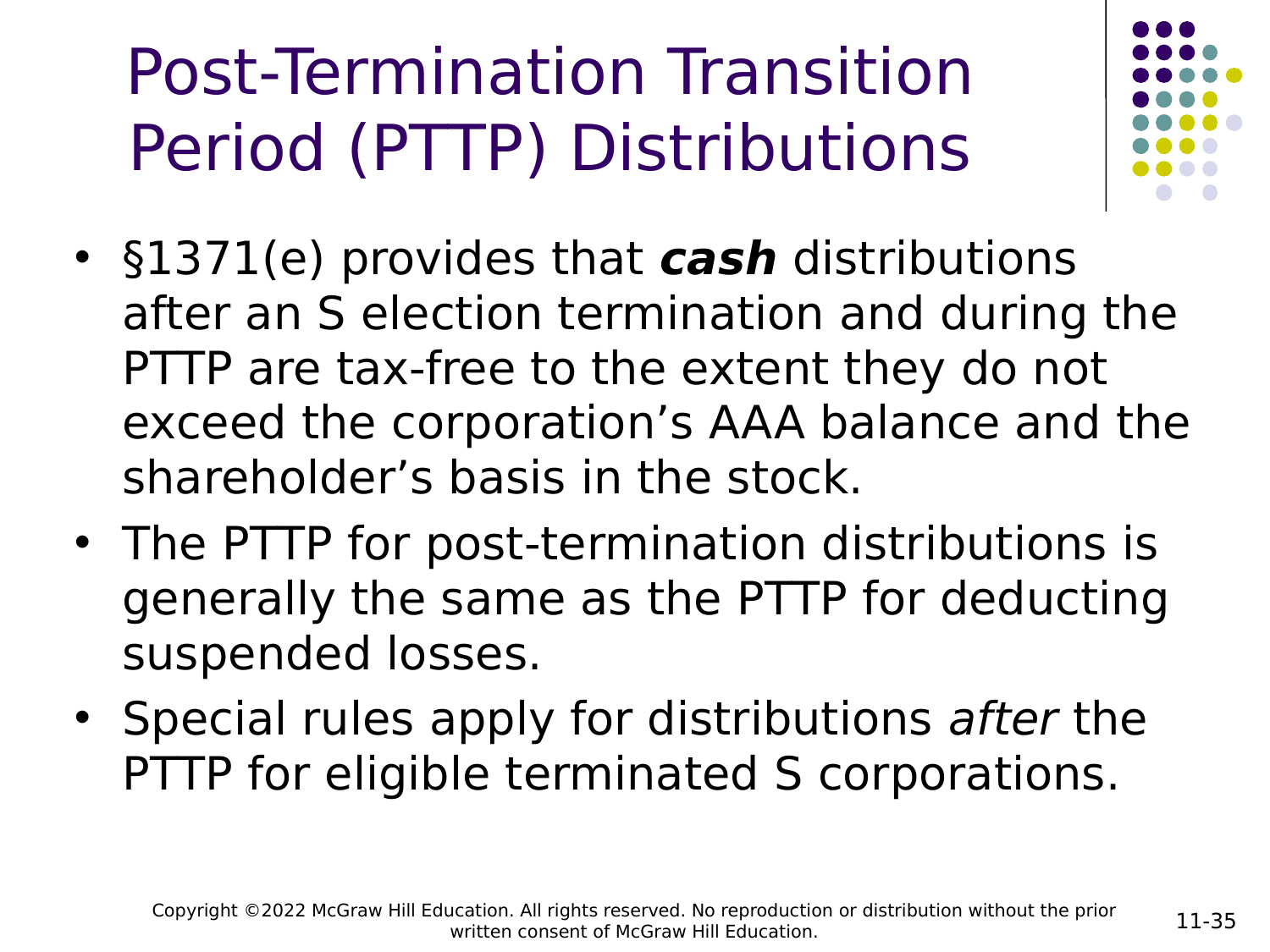

# Post-Termination Transition Period (PTTP) Distributions
§1371(e) provides that cash distributions after an S election termination and during the PTTP are tax-free to the extent they do not exceed the corporation’s AAA balance and the shareholder’s basis in the stock.
The PTTP for post-termination distributions is generally the same as the PTTP for deducting suspended losses.
Special rules apply for distributions after the PTTP for eligible terminated S corporations.